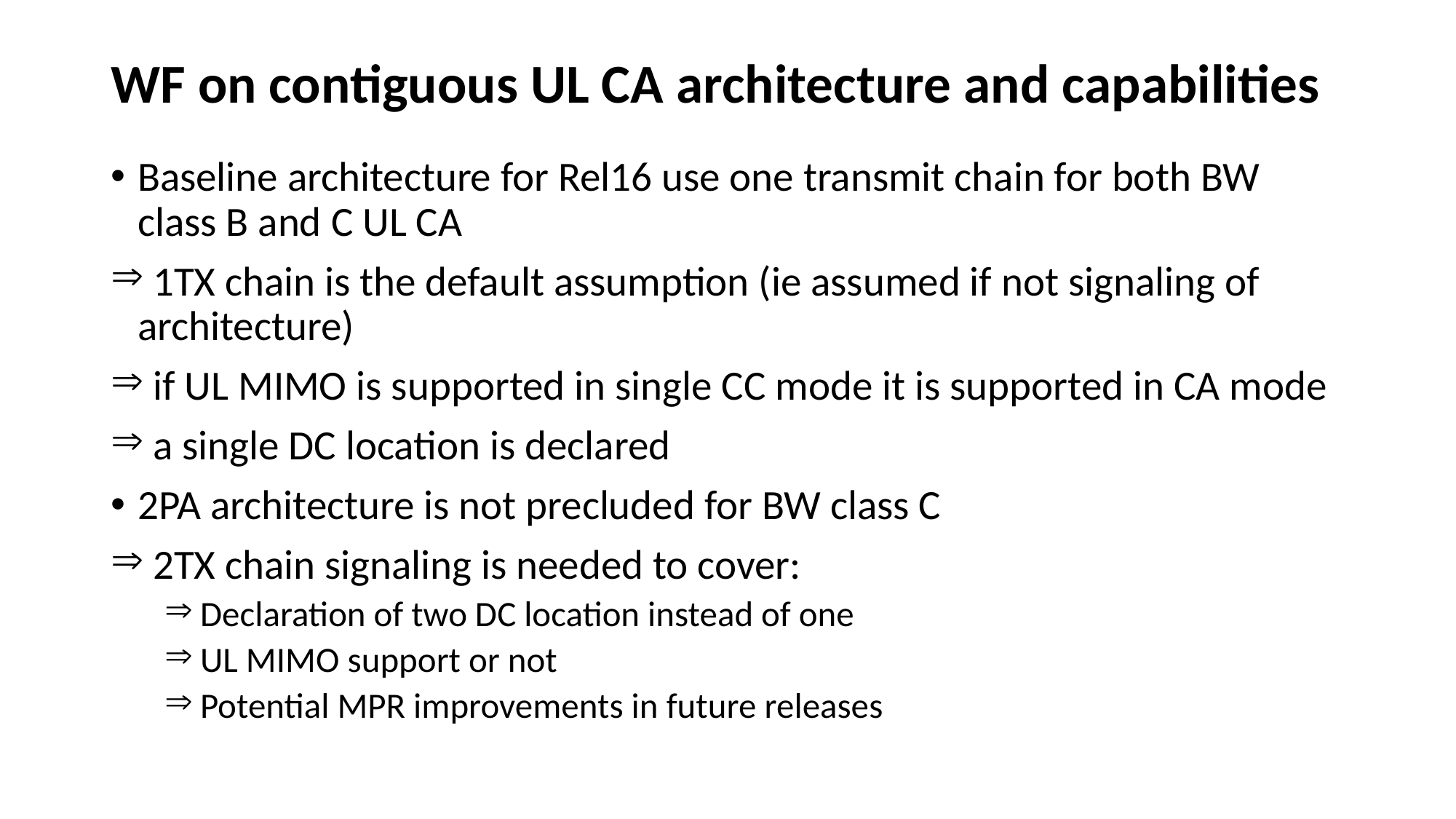

# WF on contiguous UL CA architecture and capabilities
Baseline architecture for Rel16 use one transmit chain for both BW class B and C UL CA
 1TX chain is the default assumption (ie assumed if not signaling of architecture)
 if UL MIMO is supported in single CC mode it is supported in CA mode
 a single DC location is declared
2PA architecture is not precluded for BW class C
 2TX chain signaling is needed to cover:
 Declaration of two DC location instead of one
 UL MIMO support or not
 Potential MPR improvements in future releases